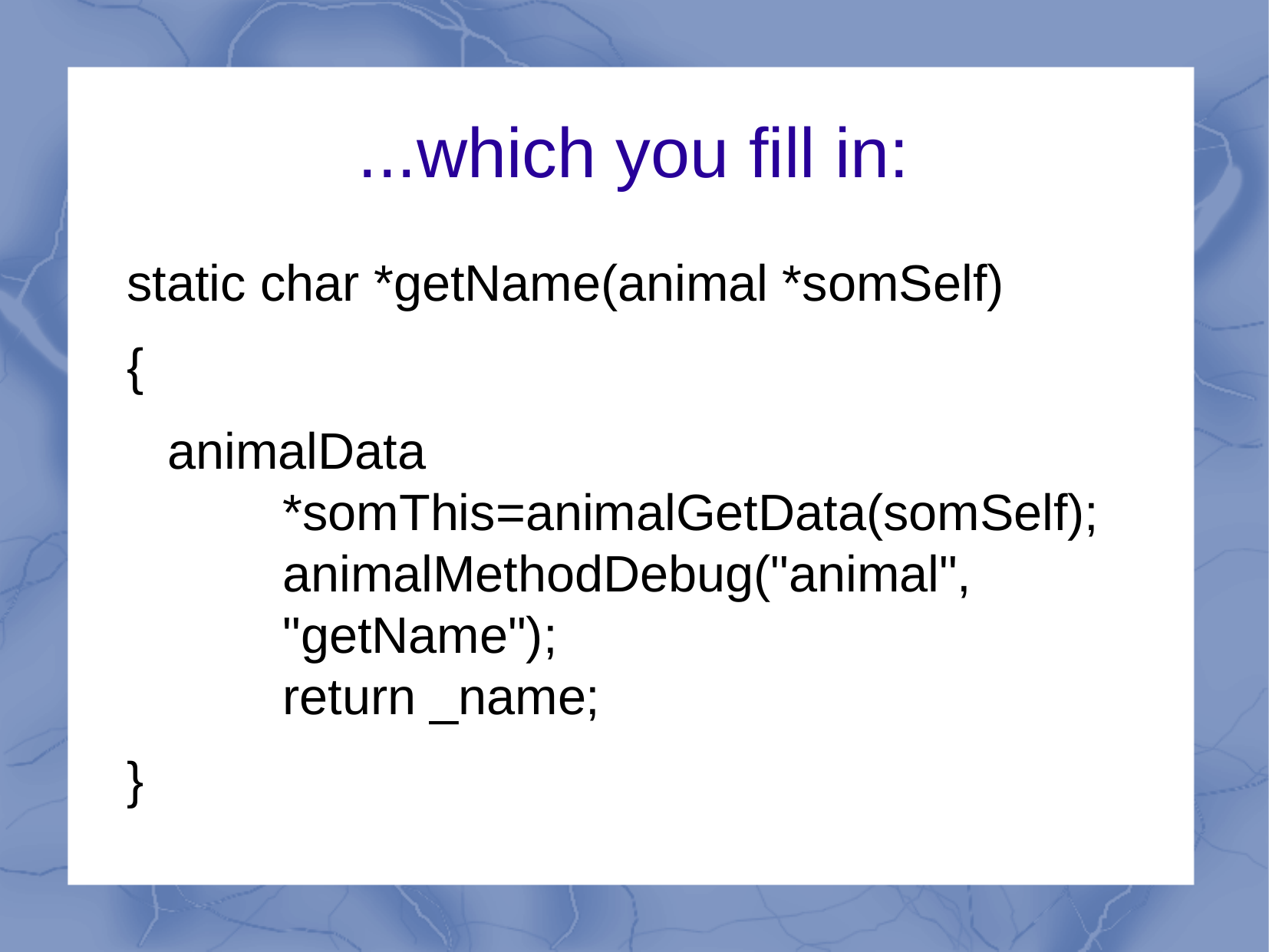

...which you fill in:
static char *getName(animal *somSelf)
{
 	animalData
	*somThis=animalGetData(somSelf);
 	animalMethodDebug("animal",
 	"getName");
	return _name;
}